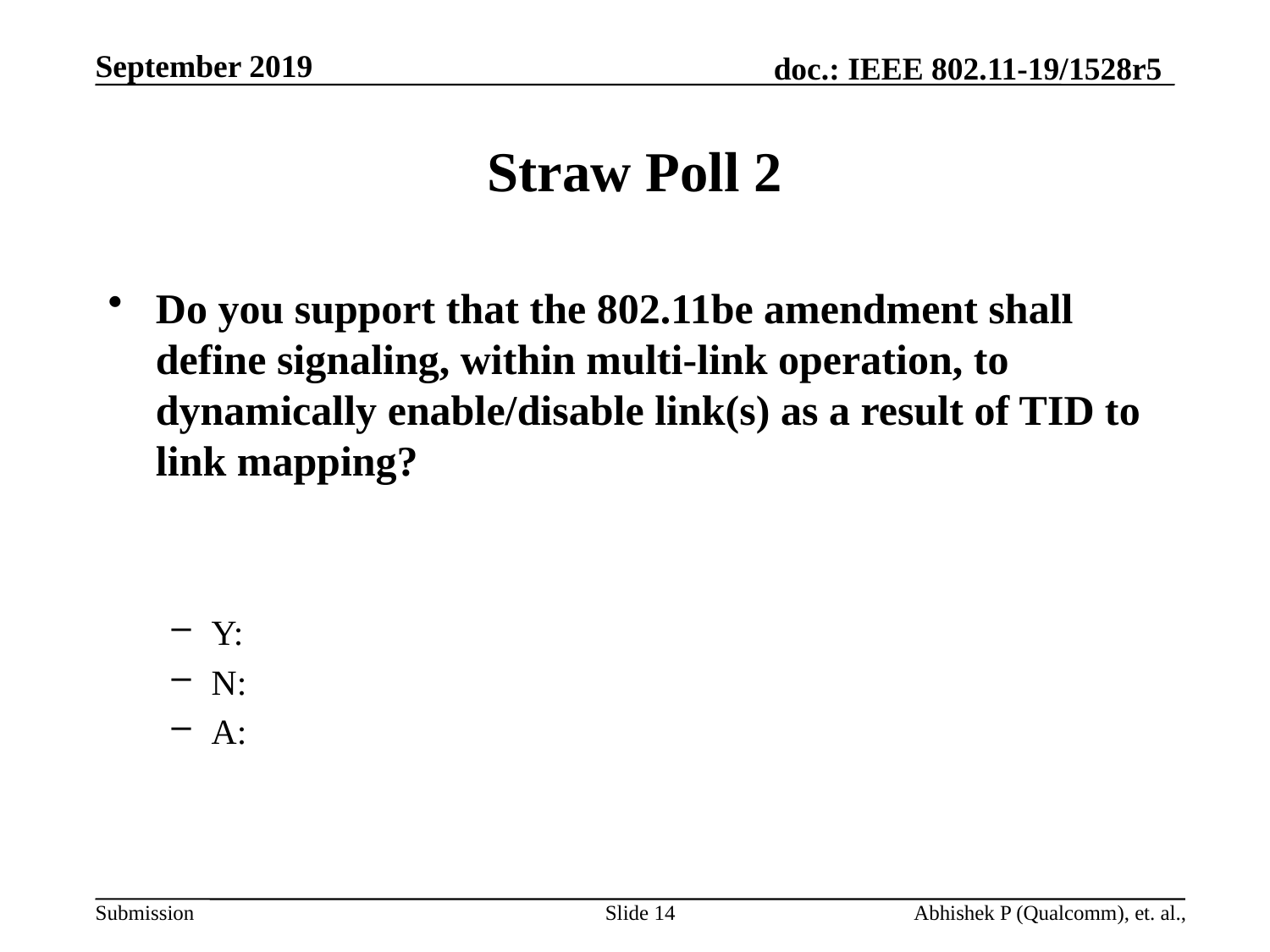

# Straw Poll 2
Do you support that the 802.11be amendment shall define signaling, within multi-link operation, to dynamically enable/disable link(s) as a result of TID to link mapping?

Y:
N:
A:
Slide 14
Abhishek P (Qualcomm), et. al.,